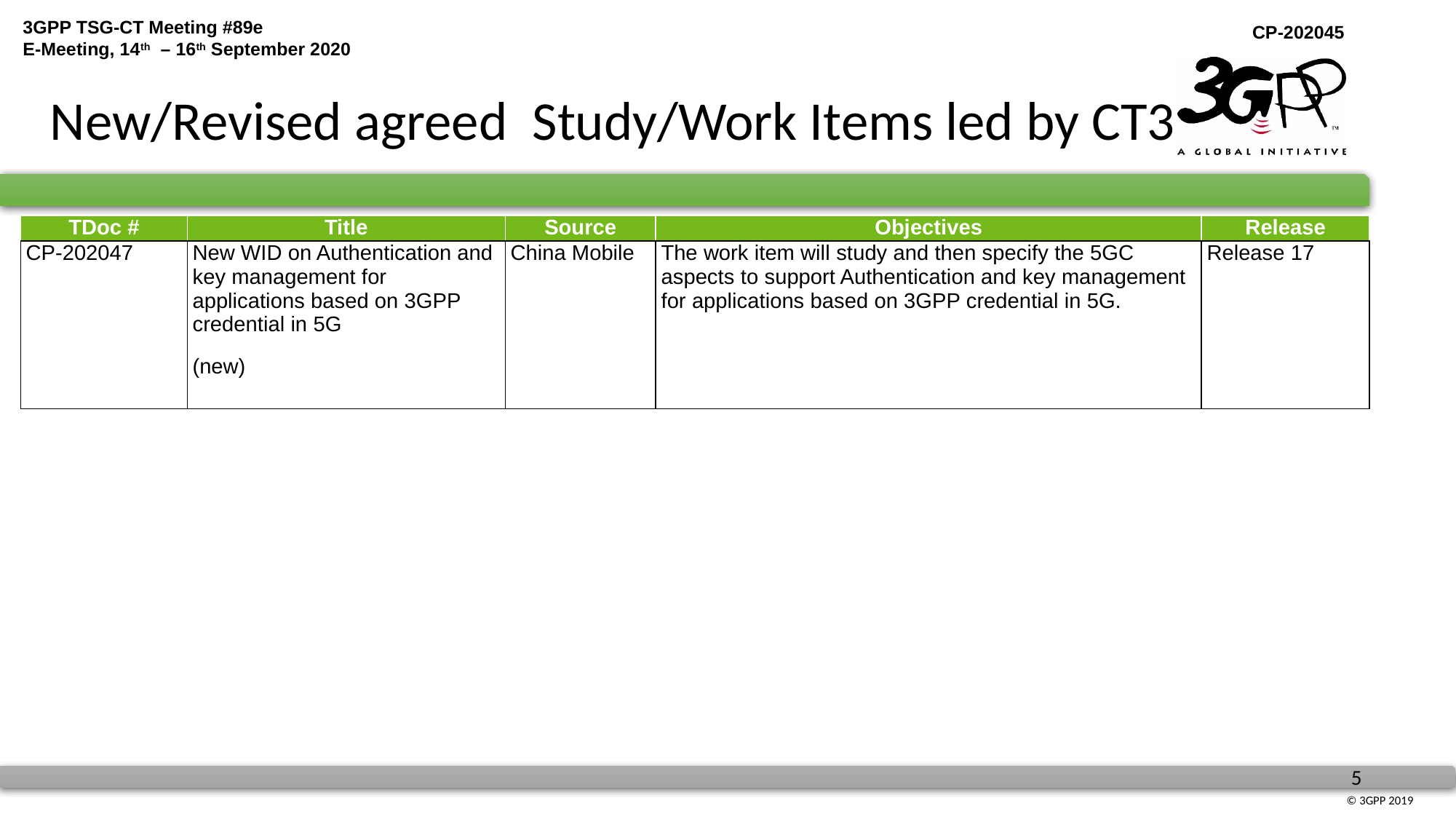

# New/Revised agreed  Study/Work Items led by CT3
| TDoc # | Title | Source | Objectives | Release |
| --- | --- | --- | --- | --- |
| CP-202047 | New WID on Authentication and key management for applications based on 3GPP credential in 5G (new) | China Mobile | The work item will study and then specify the 5GC aspects to support Authentication and key management for applications based on 3GPP credential in 5G. | Release 17 |